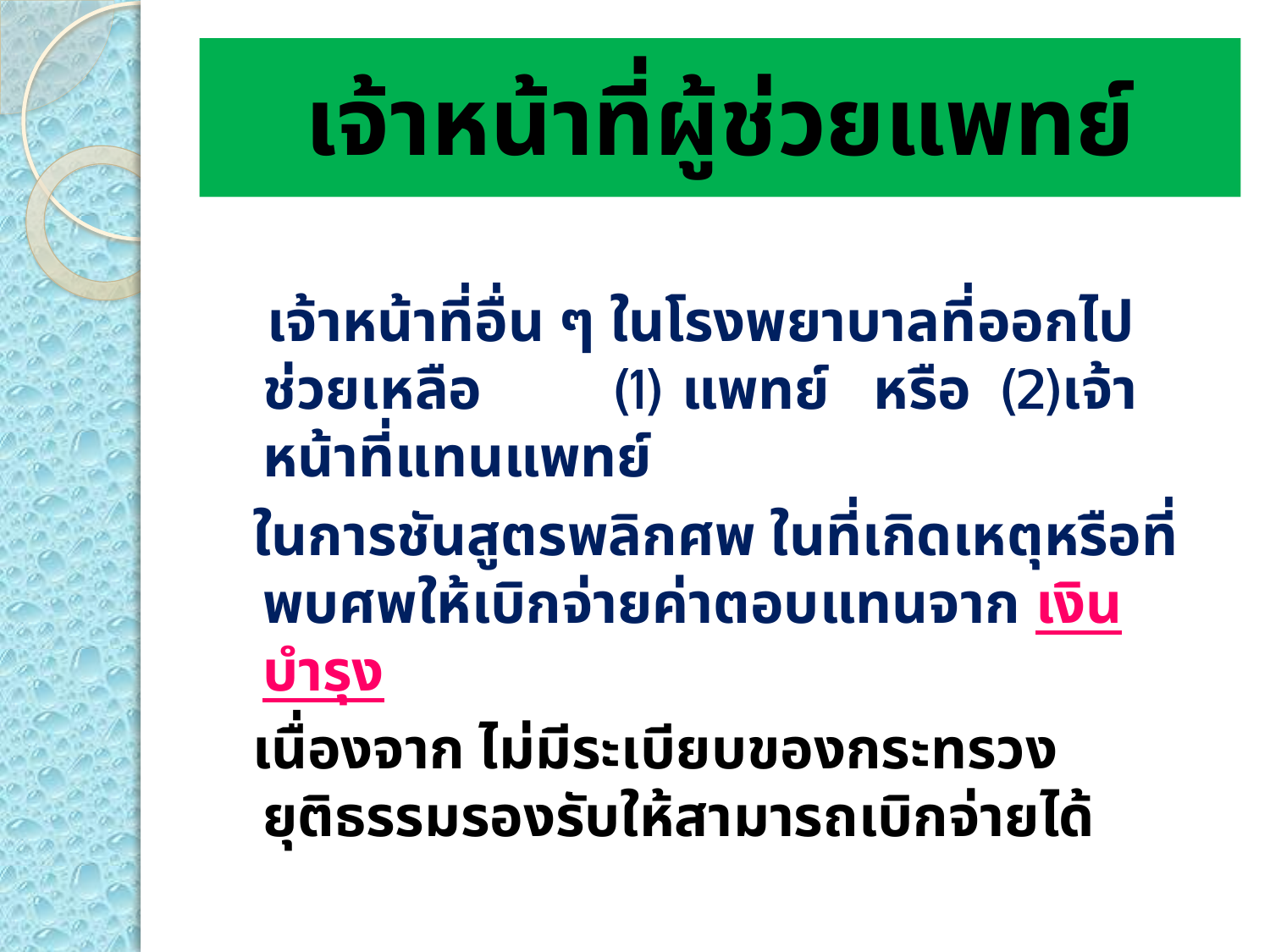

# เจ้าหน้าที่ผู้ช่วยแพทย์

   เจ้าหน้าที่อื่น ๆ ในโรงพยาบาลที่ออกไปช่วยเหลือ         (1) แพทย์   หรือ  (2)เจ้าหน้าที่แทนแพทย์
  ในการชันสูตรพลิกศพ ในที่เกิดเหตุหรือที่พบศพให้เบิกจ่ายค่าตอบแทนจาก เงินบำรุง
  เนื่องจาก ไม่มีระเบียบของกระทรวงยุติธรรมรองรับให้สามารถเบิกจ่ายได้